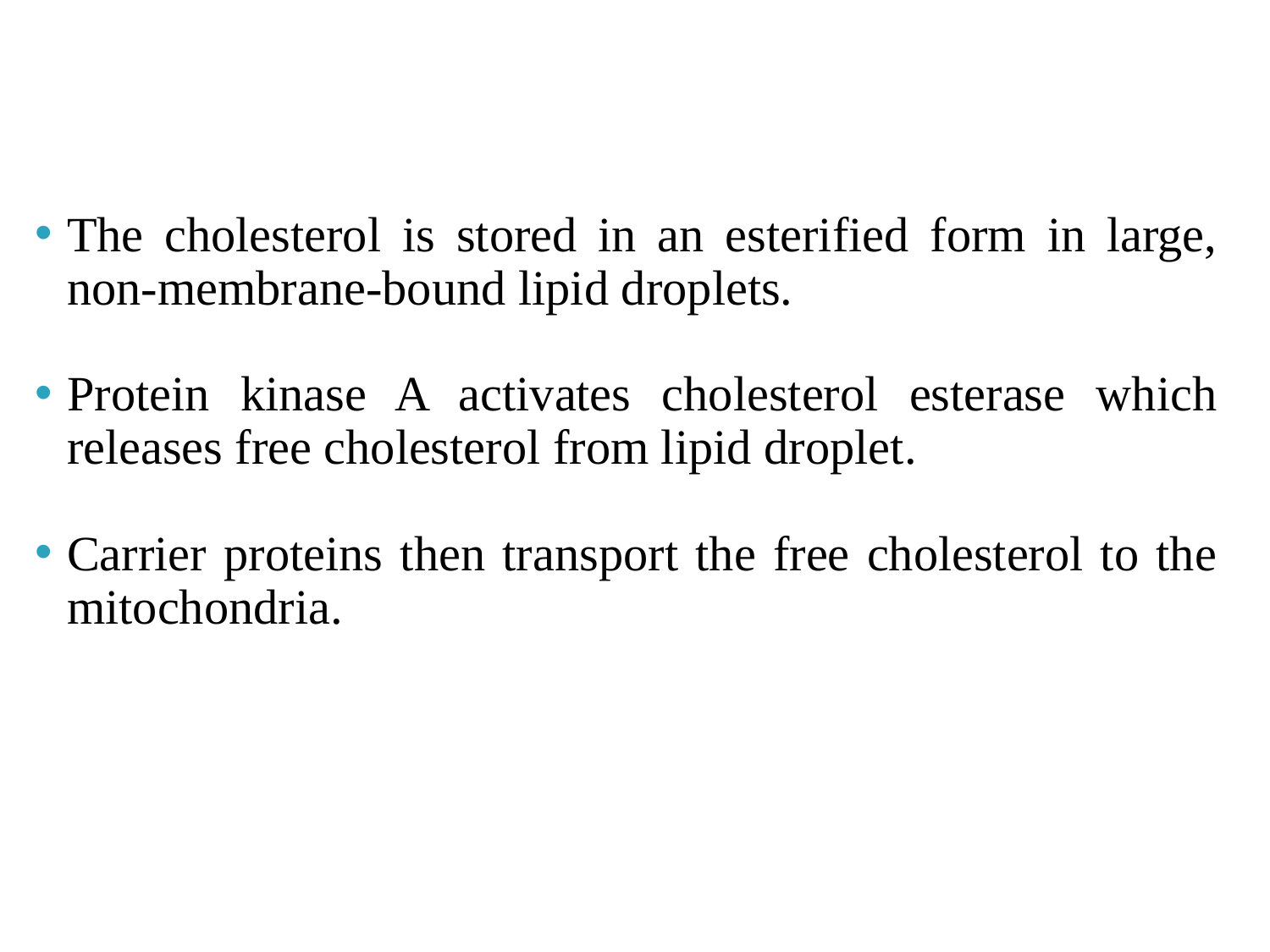

The cholesterol is stored in an esterified form in large, non-membrane-bound lipid droplets.
Protein kinase A activates cholesterol esterase which releases free cholesterol from lipid droplet.
Carrier proteins then transport the free cholesterol to the mitochondria.